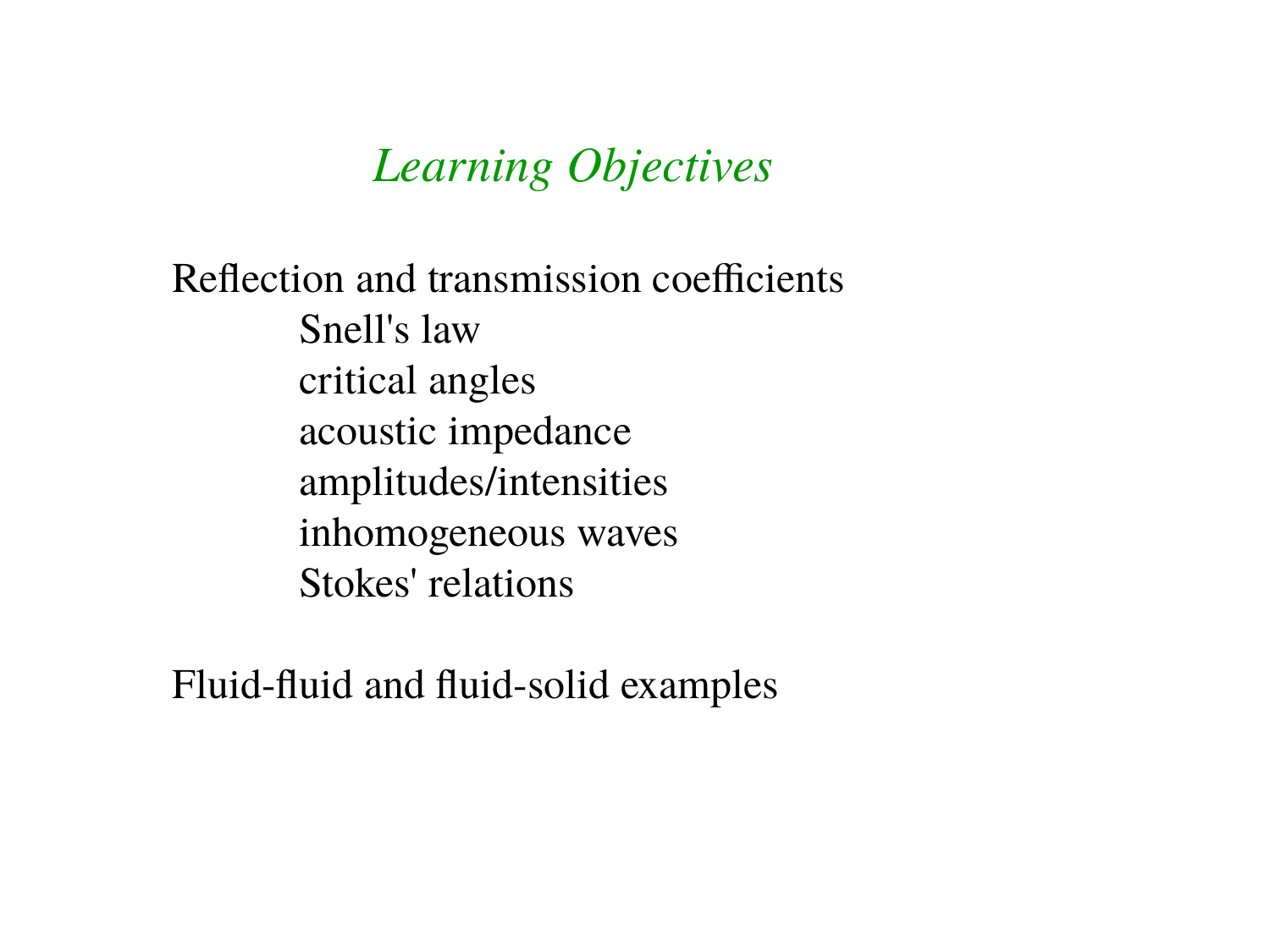

Learning Objectives

Reflection and transmission coefficients
	Snell's law
	critical angles
	acoustic impedance
	amplitudes/intensities
	inhomogeneous waves
	Stokes' relations

Fluid-fluid and fluid-solid examples